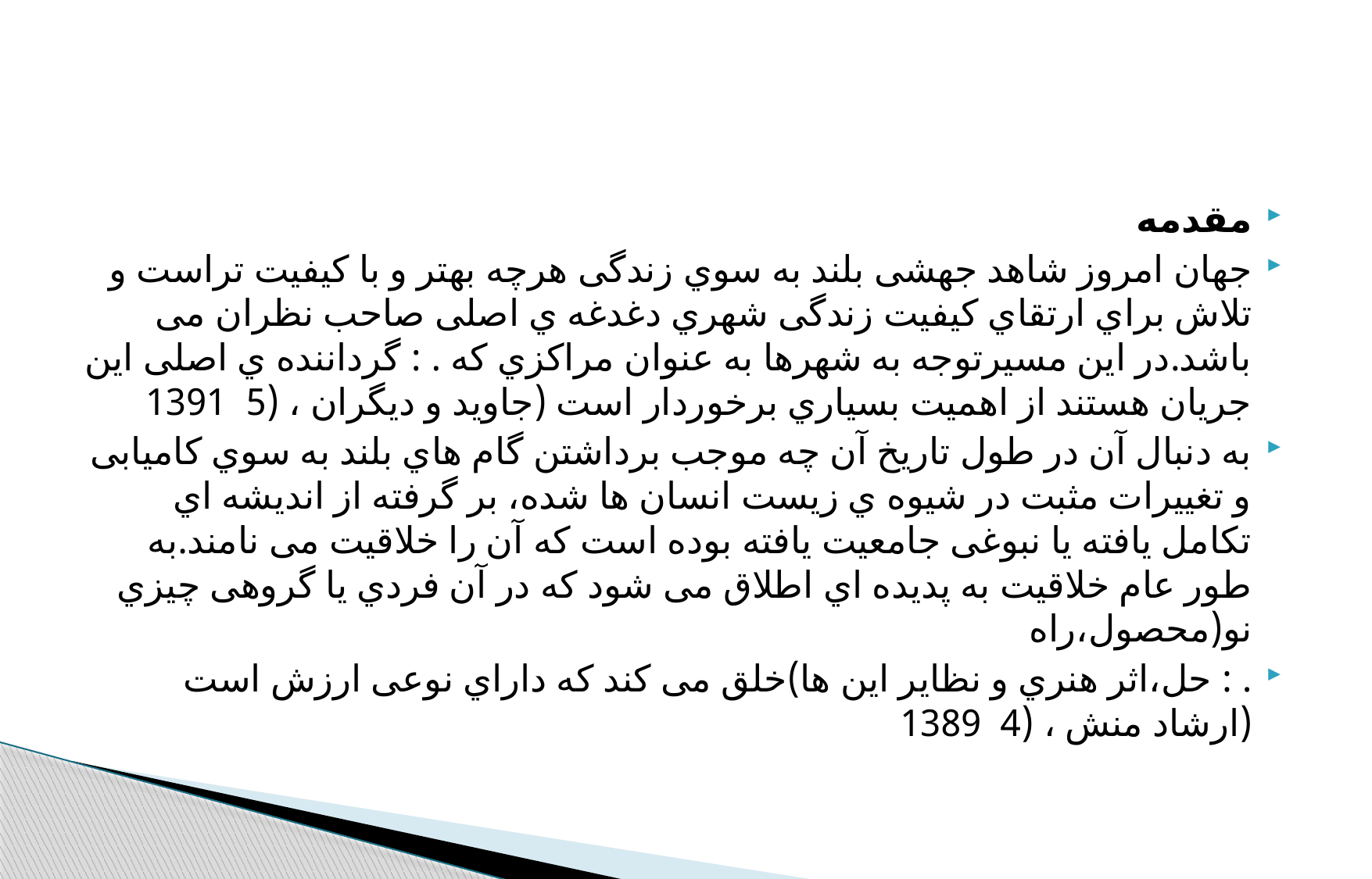

#
مقدمه
جهان امروز شاهد جهشی بلند به سوي زندگی هرچه بهتر و با کیفیت تراست و تلاش براي ارتقاي کیفیت زندگی شهري دغدغه ي اصلی صاحب نظران می باشد.در این مسیرتوجه به شهرها به عنوان مراکزي که . : گرداننده ي اصلی این جریان هستند از اهمیت بسیاري برخوردار است (جاوید و دیگران ، (5  1391
به دنبال آن در طول تاریخ آن چه موجب برداشتن گام هاي بلند به سوي کامیابی و تغییرات مثبت در شیوه ي زیست انسان ها شده، بر گرفته از اندیشه اي تکامل یافته یا نبوغی جامعیت یافته بوده است که آن را خلاقیت می نامند.به طور عام خلاقیت به پدیده اي اطلاق می شود که در آن فردي یا گروهی چیزي نو(محصول،راه
. : حل،اثر هنري و نظایر این ها)خلق می کند که داراي نوعی ارزش است (ارشاد منش ، (4  1389